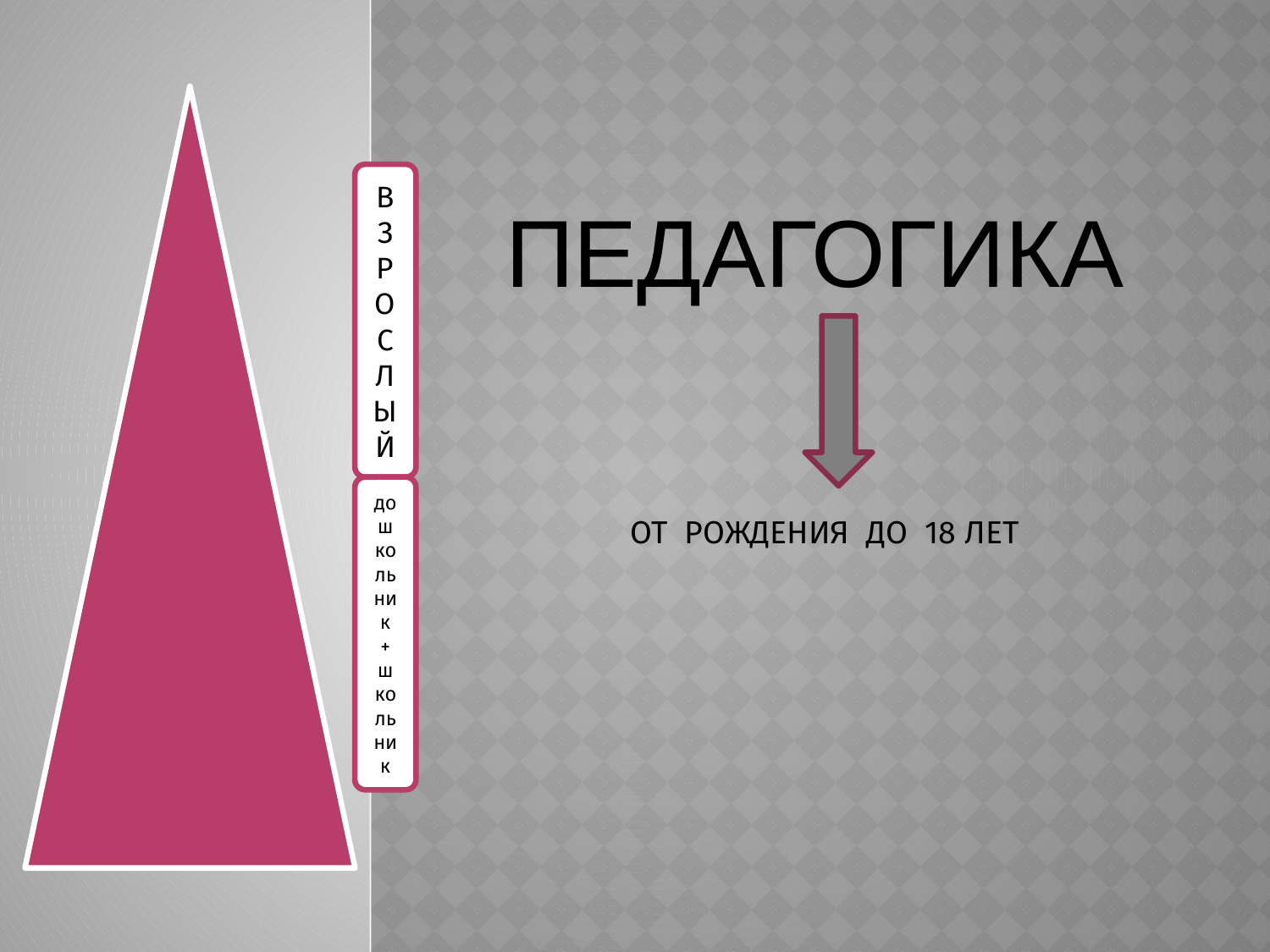

ВЗРОСЛЫЙ
дошкольник +школьник
ПЕДАГОГИКА

ОТ  РОЖДЕНИЯ  ДО  18 ЛЕТ